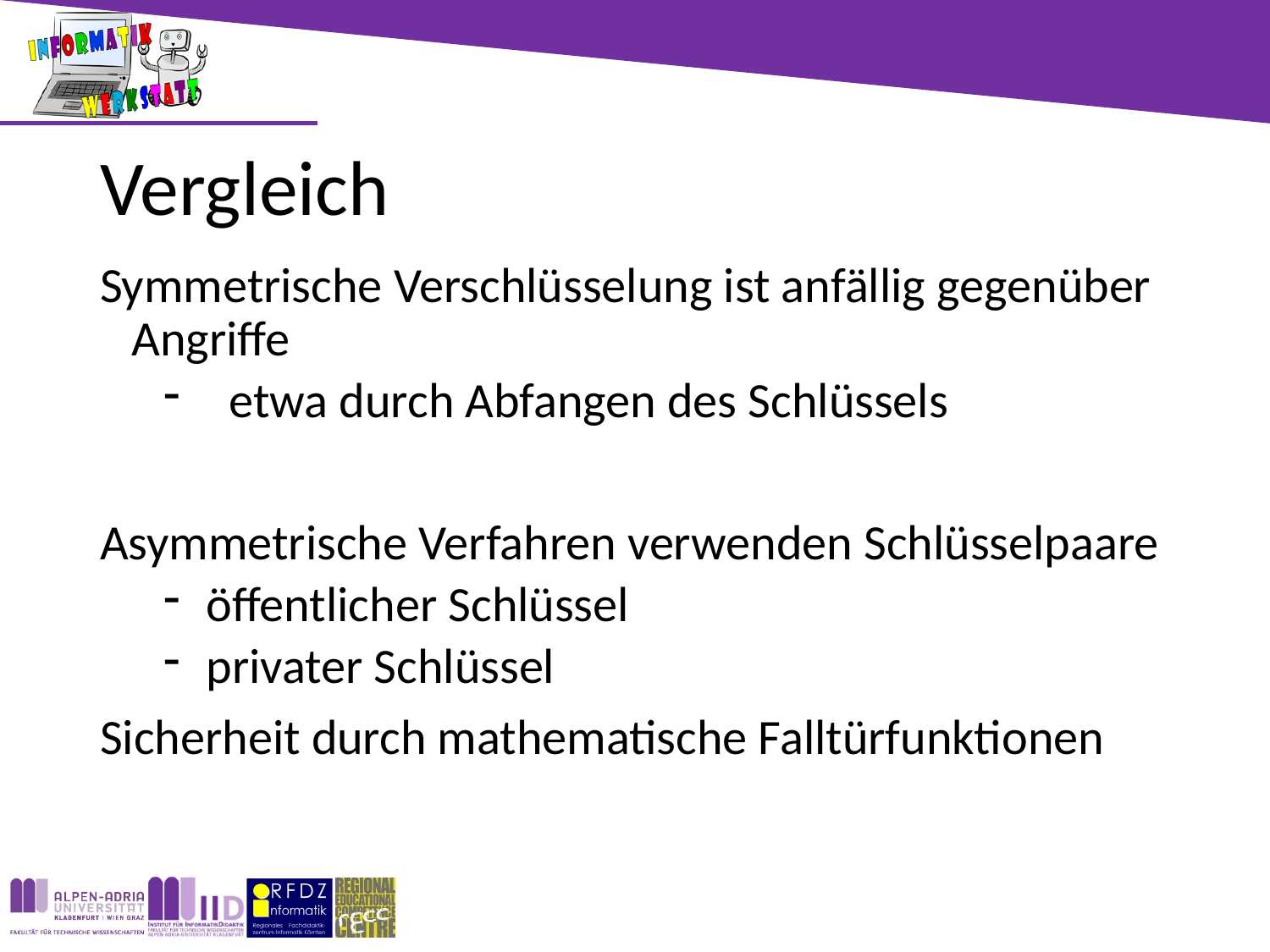

# Vergleich
Symmetrische Verschlüsselung ist anfällig gegenüber Angriffe
   etwa durch Abfangen des Schlüssels

Asymmetrische Verfahren verwenden Schlüsselpaare
 öffentlicher Schlüssel
 privater Schlüssel
Sicherheit durch mathematische Falltürfunktionen